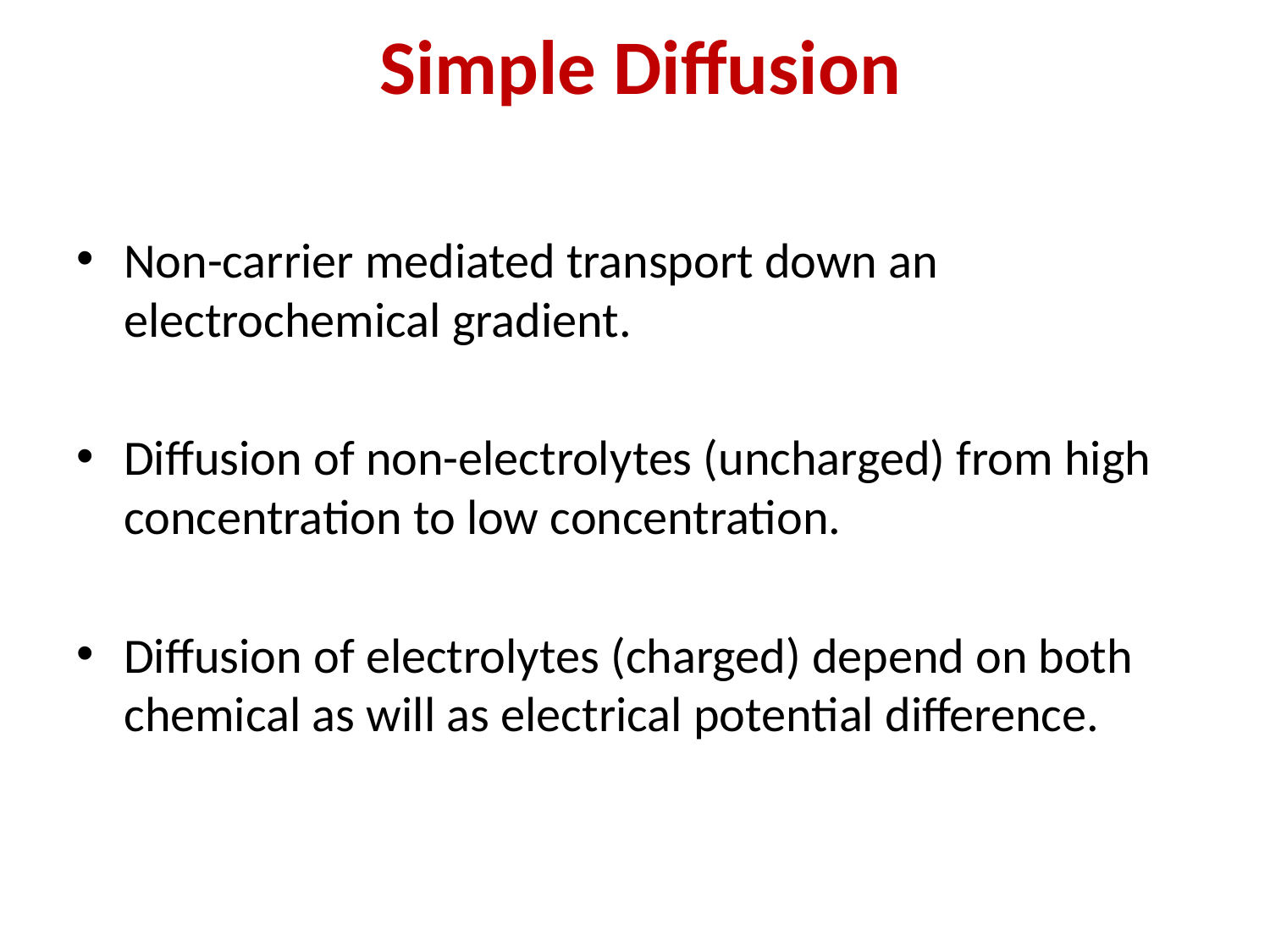

# Simple Diffusion
Non-carrier mediated transport down an electrochemical gradient.

Diffusion of non-electrolytes (uncharged) from high concentration to low concentration.

Diffusion of electrolytes (charged) depend on both chemical as will as electrical potential difference.